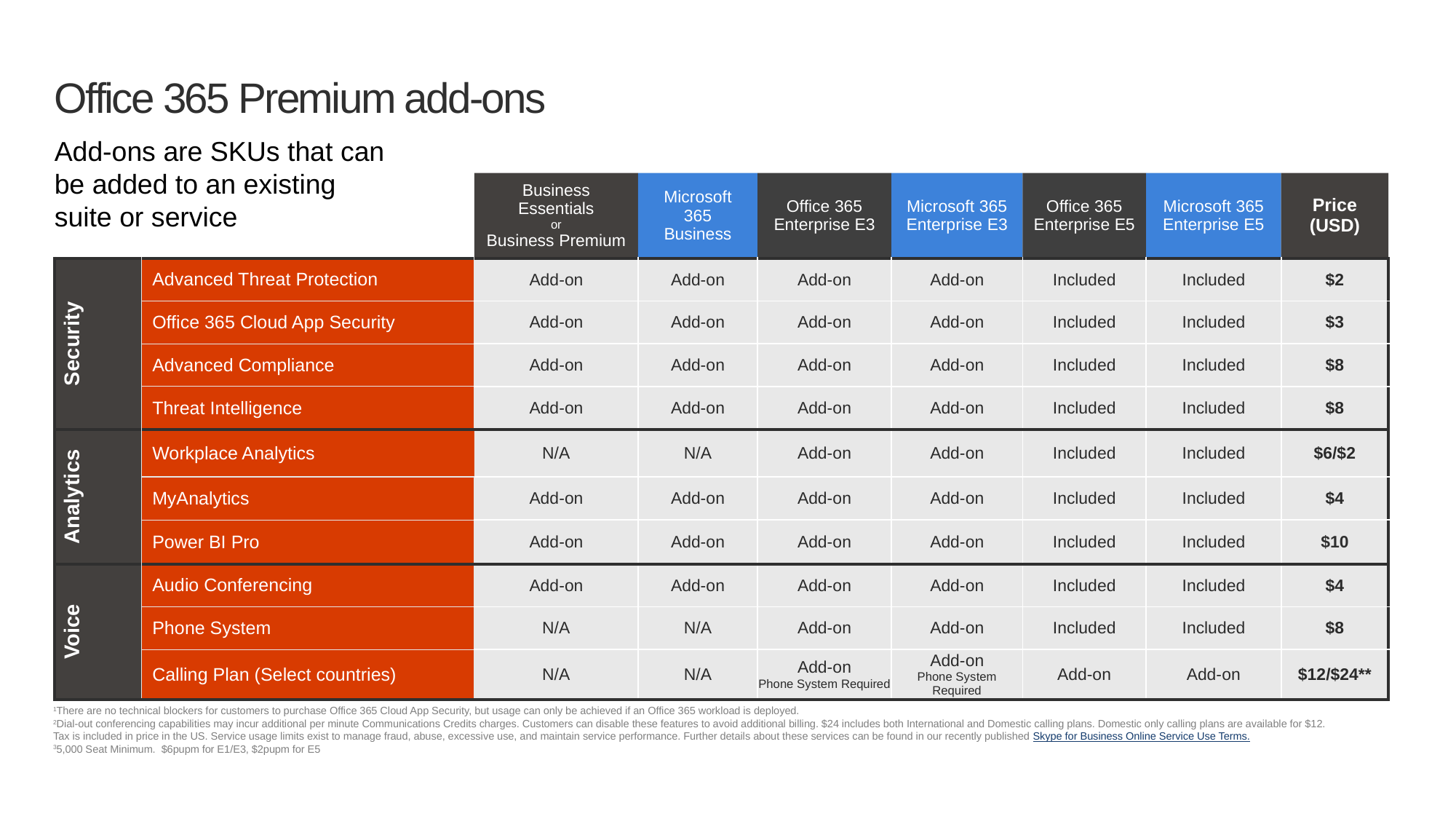

# Office 365 Premium add-ons
Add-ons are SKUs that can be added to an existing suite or service
|  |  | Business Essentials or Business Premium | Microsoft 365 Business | Office 365 Enterprise E3 | Microsoft 365 Enterprise E3 | Office 365 Enterprise E5 | Microsoft 365 Enterprise E5 | Price (USD) |
| --- | --- | --- | --- | --- | --- | --- | --- | --- |
| Security | Advanced Threat Protection | Add-on | Add-on | Add-on | Add-on | Included | Included | $2 |
|  | Office 365 Cloud App Security | Add-on | Add-on | Add-on | Add-on | Included | Included | $3 |
|  | Advanced Compliance | Add-on | Add-on | Add-on | Add-on | Included | Included | $8 |
|  | Threat Intelligence | Add-on | Add-on | Add-on | Add-on | Included | Included | $8 |
| Analytics | Workplace Analytics | N/A | N/A | Add-on | Add-on | Included | Included | $6/$2 |
|  | MyAnalytics | Add-on | Add-on | Add-on | Add-on | Included | Included | $4 |
|  | Power BI Pro | Add-on | Add-on | Add-on | Add-on | Included | Included | $10 |
| Voice | Audio Conferencing | Add-on | Add-on | Add-on | Add-on | Included | Included | $4 |
|  | Phone System | N/A | N/A | Add-on | Add-on | Included | Included | $8 |
|  | Calling Plan (Select countries) | N/A | N/A | Add-on Phone System Required | Add-on Phone System Required | Add-on | Add-on | $12/$24\*\* |
1There are no technical blockers for customers to purchase Office 365 Cloud App Security, but usage can only be achieved if an Office 365 workload is deployed.
2Dial-out conferencing capabilities may incur additional per minute Communications Credits charges. Customers can disable these features to avoid additional billing. $24 includes both International and Domestic calling plans. Domestic only calling plans are available for $12. Tax is included in price in the US. Service usage limits exist to manage fraud, abuse, excessive use, and maintain service performance. Further details about these services can be found in our recently published Skype for Business Online Service Use Terms.
35,000 Seat Minimum.  $6pupm for E1/E3, $2pupm for E5
*Exchange Online Protection required for on-premises mailboxes.